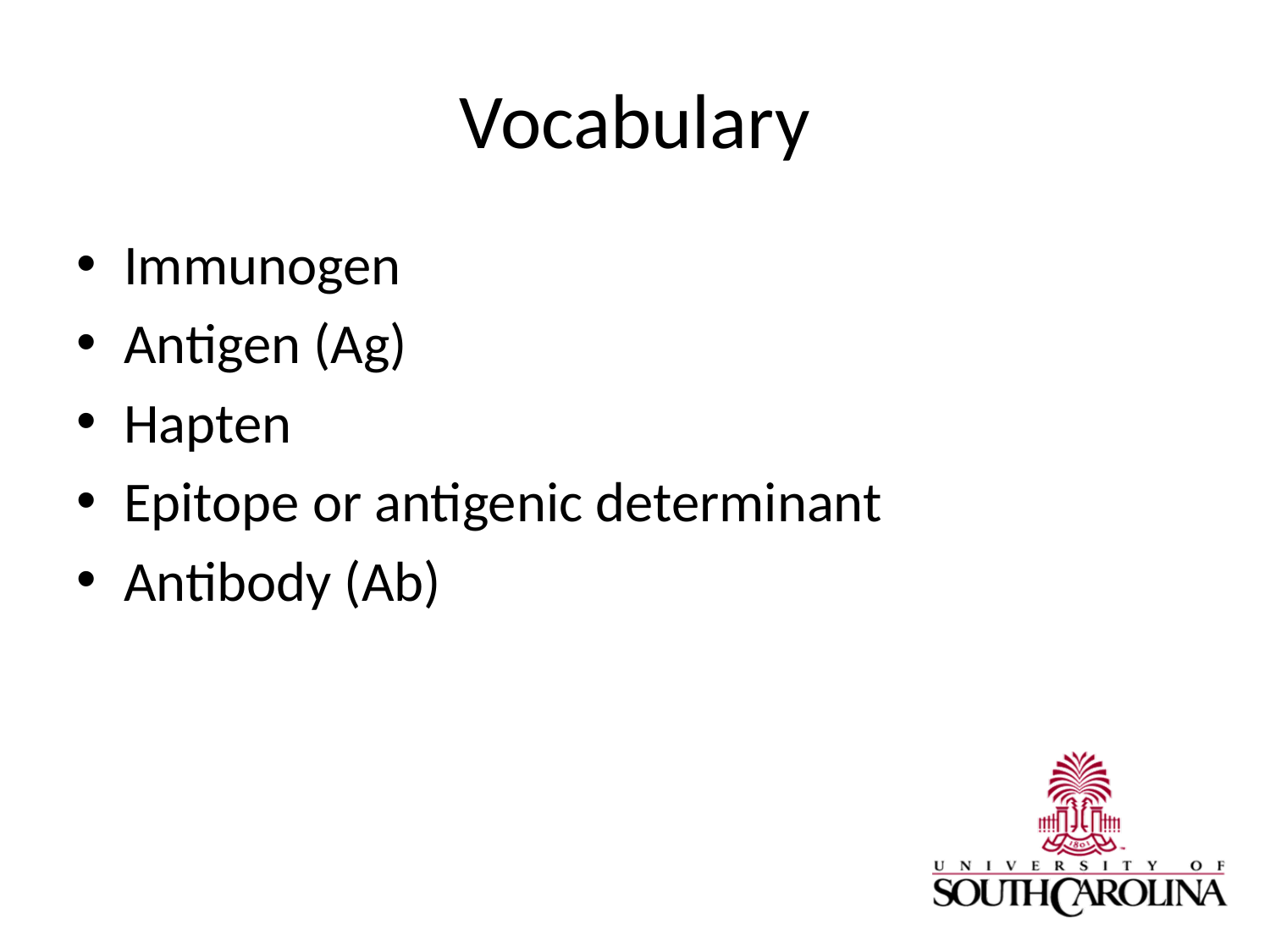

# Vocabulary
Immunogen
Antigen (Ag)
Hapten
Epitope or antigenic determinant
Antibody (Ab)